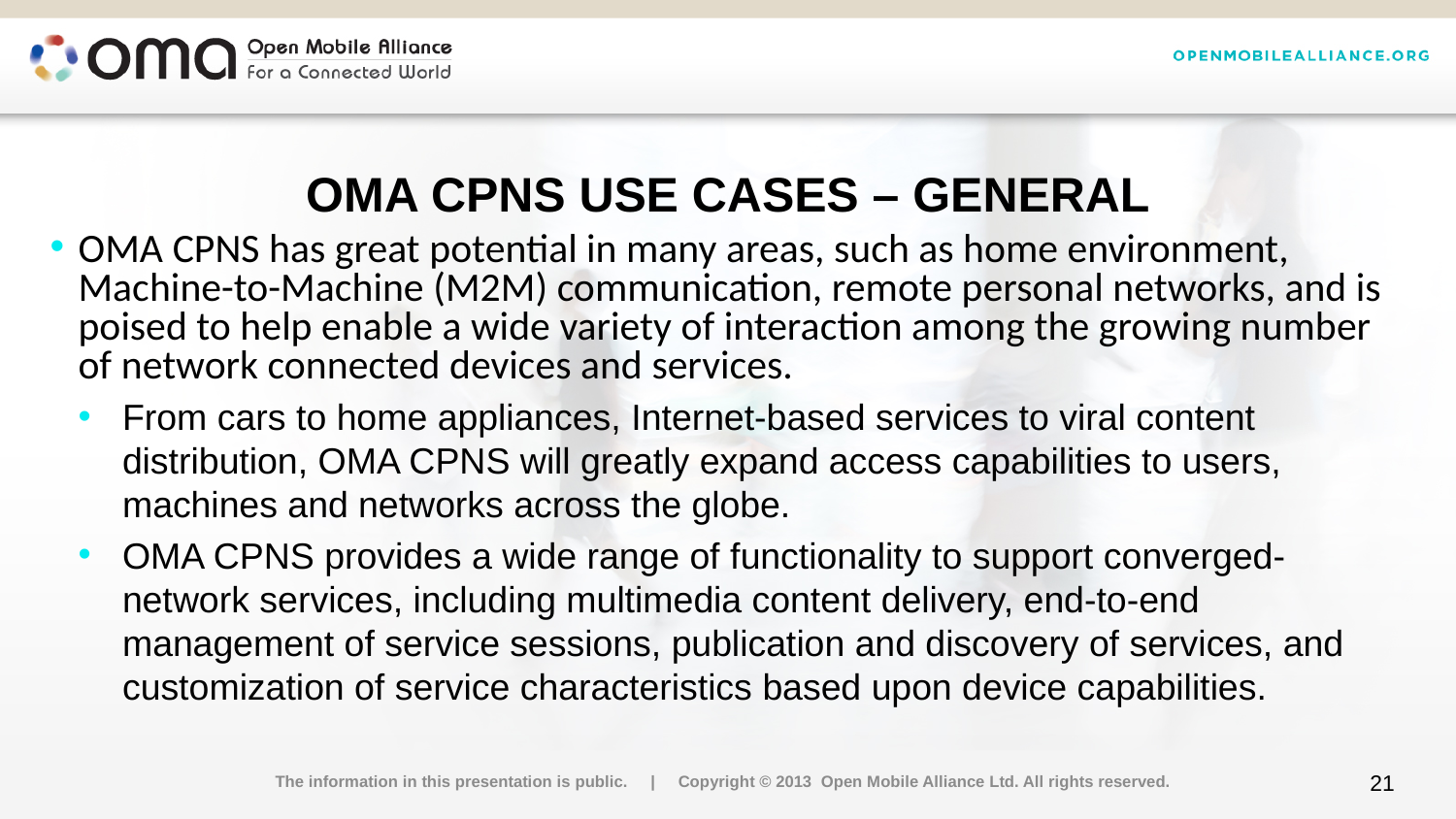

# OMA CPNS Use Cases – General
OMA CPNS has great potential in many areas, such as home environment, Machine-to-Machine (M2M) communication, remote personal networks, and is poised to help enable a wide variety of interaction among the growing number of network connected devices and services.
From cars to home appliances, Internet-based services to viral content distribution, OMA CPNS will greatly expand access capabilities to users, machines and networks across the globe.
OMA CPNS provides a wide range of functionality to support converged-network services, including multimedia content delivery, end-to-end management of service sessions, publication and discovery of services, and customization of service characteristics based upon device capabilities.
The information in this presentation is public.     |     Copyright © 2013  Open Mobile Alliance Ltd. All rights reserved.